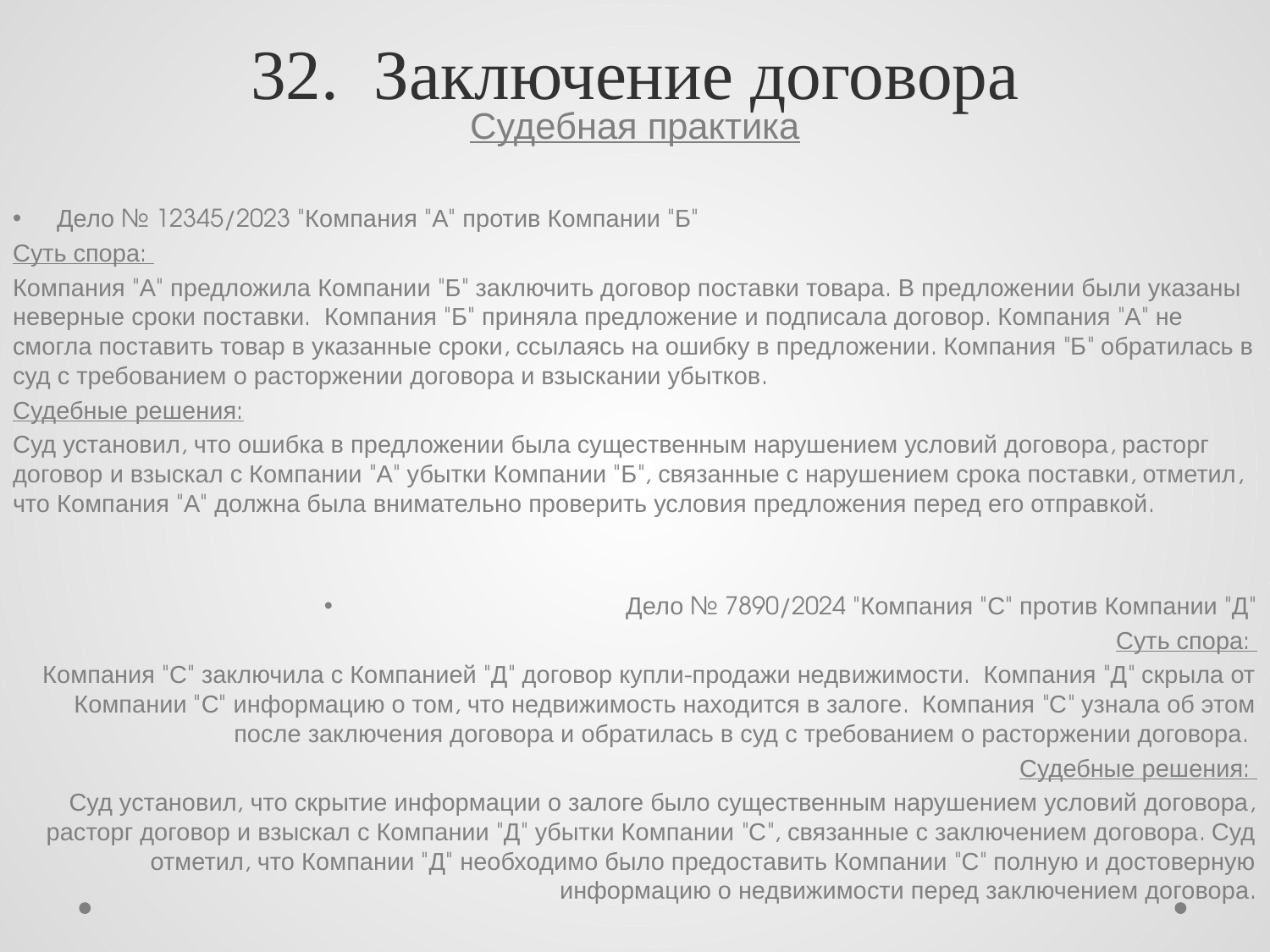

# 32.  Заключение договора
Судебная практика

Дело № 12345/2023 "Компания "А" против Компании "Б"
Суть спора:
Компания "А" предложила Компании "Б" заключить договор поставки товара. В предложении были указаны неверные сроки поставки.  Компания "Б" приняла предложение и подписала договор. Компания "А" не смогла поставить товар в указанные сроки, ссылаясь на ошибку в предложении. Компания "Б" обратилась в суд с требованием о расторжении договора и взыскании убытков.
Судебные решения:
Суд установил, что ошибка в предложении была существенным нарушением условий договора, расторг договор и взыскал с Компании "А" убытки Компании "Б", связанные с нарушением срока поставки, отметил, что Компания "А" должна была внимательно проверить условия предложения перед его отправкой.

Дело № 7890/2024 "Компания "С" против Компании "Д"
Суть спора:
Компания "С" заключила с Компанией "Д" договор купли-продажи недвижимости.  Компания "Д" скрыла от Компании "С" информацию о том, что недвижимость находится в залоге.  Компания "С" узнала об этом после заключения договора и обратилась в суд с требованием о расторжении договора.
Судебные решения:
Суд установил, что скрытие информации о залоге было существенным нарушением условий договора, расторг договор и взыскал с Компании "Д" убытки Компании "С", связанные с заключением договора. Суд отметил, что Компании "Д" необходимо было предоставить Компании "С" полную и достоверную информацию о недвижимости перед заключением договора.